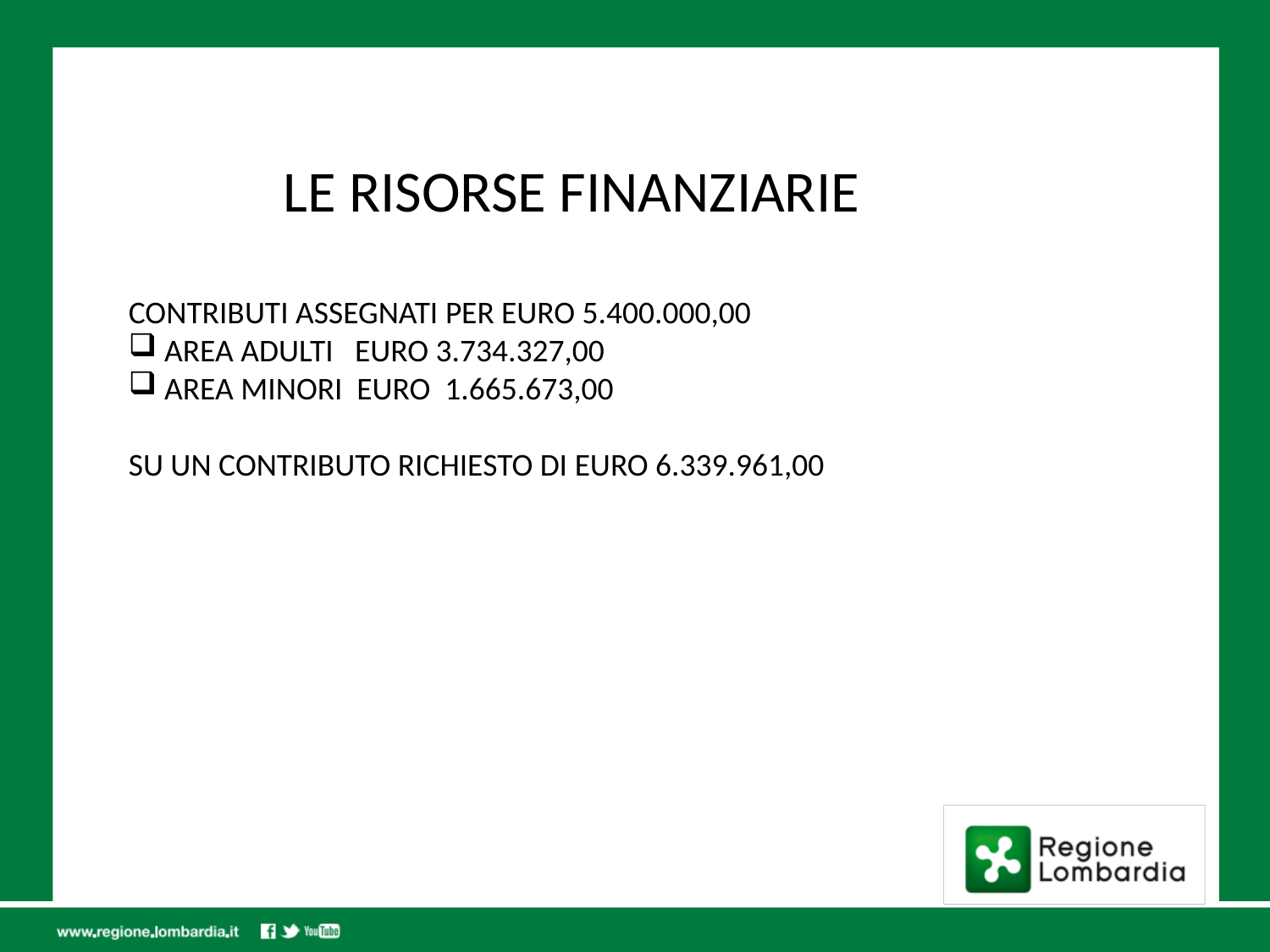

LE RISORSE FINANZIARIE
CONTRIBUTI ASSEGNATI PER EURO 5.400.000,00
 AREA ADULTI   EURO 3.734.327,00
 AREA MINORI  EURO  1.665.673,00

SU UN CONTRIBUTO RICHIESTO DI EURO 6.339.961,00